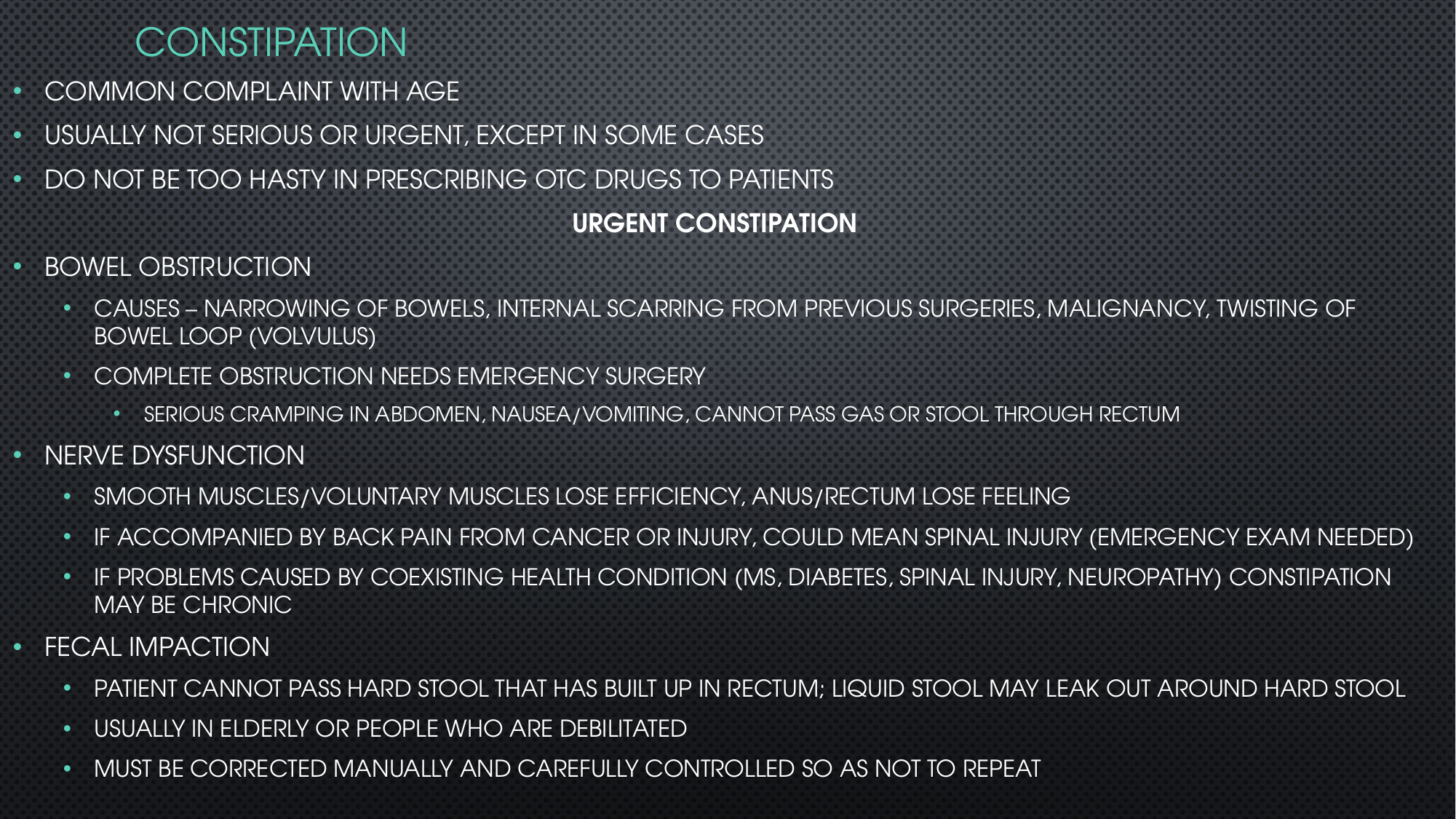

# constipation
Common complaint with age
Usually not serious or urgent, except in some cases
Do not be too hasty in prescribing OTC drugs to patients
URGENT CONSTIPATION
Bowel obstruction
Causes – narrowing of bowels, internal scarring from previous surgeries, malignancy, twisting of bowel loop (volvulus)
Complete obstruction needs emergency surgery
Serious cramping in abdomen, nausea/vomiting, cannot pass gas or stool through rectum
Nerve dysfunction
Smooth muscles/voluntary muscles lose efficiency, anus/rectum lose feeling
If accompanied by back pain from cancer or injury, could mean spinal injury (emergency exam needed)
If problems caused by coexisting health condition (MS, diabetes, spinal injury, neuropathy) constipation may be chronic
Fecal impaction
Patient cannot pass hard stool that has built up in rectum; liquid stool may leak out around hard stool
Usually in elderly or people who are debilitated
Must be corrected manually and carefully controlled so as not to repeat